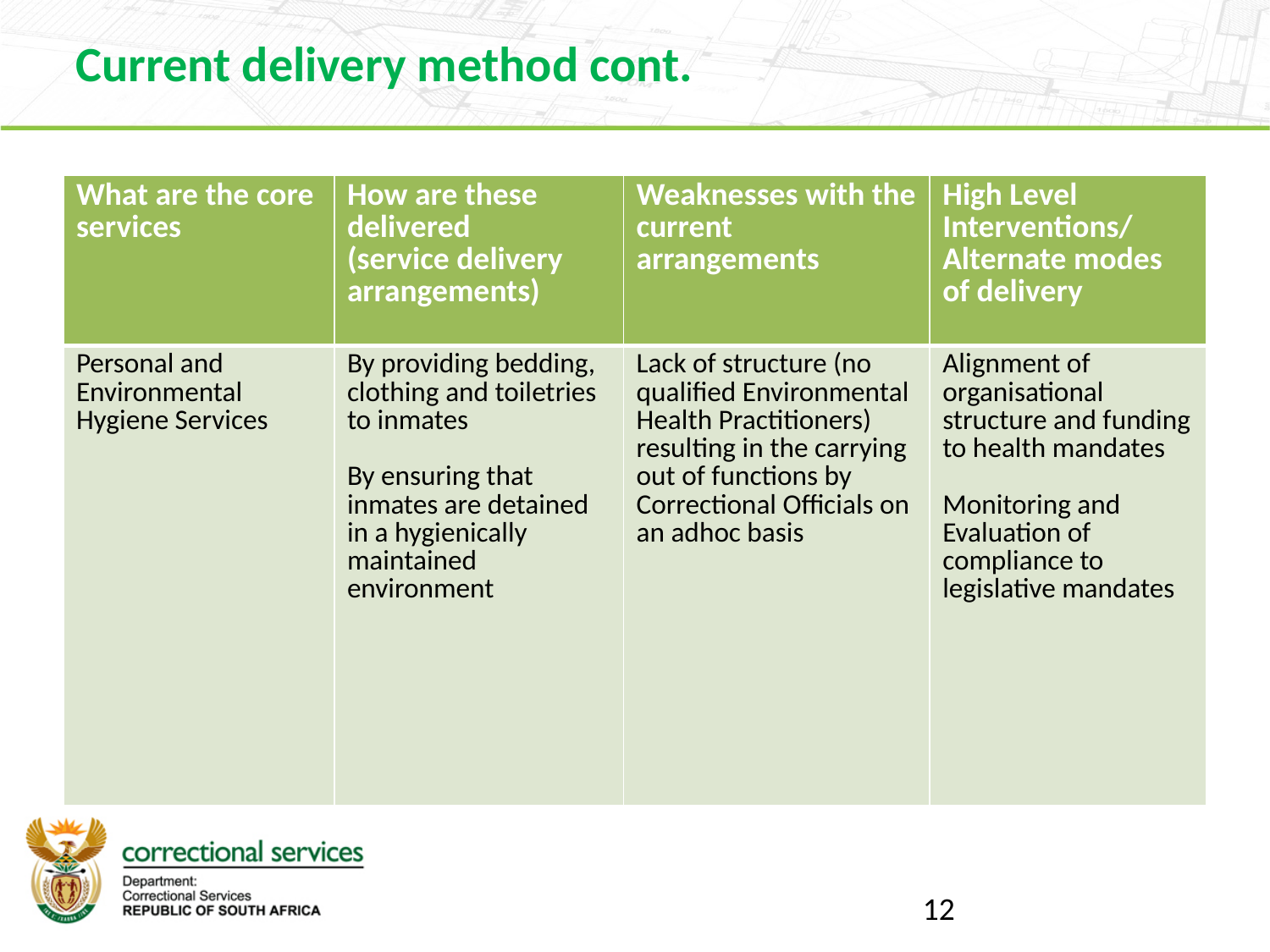

Current delivery method cont.
| What are the core services | How are these delivered (service delivery arrangements) | Weaknesses with the current arrangements | High Level Interventions/ Alternate modes of delivery |
| --- | --- | --- | --- |
| Personal and Environmental Hygiene Services | By providing bedding, clothing and toiletries to inmates By ensuring that inmates are detained in a hygienically maintained environment | Lack of structure (no qualified Environmental Health Practitioners) resulting in the carrying out of functions by Correctional Officials on an adhoc basis | Alignment of organisational structure and funding to health mandates Monitoring and Evaluation of compliance to legislative mandates |
12